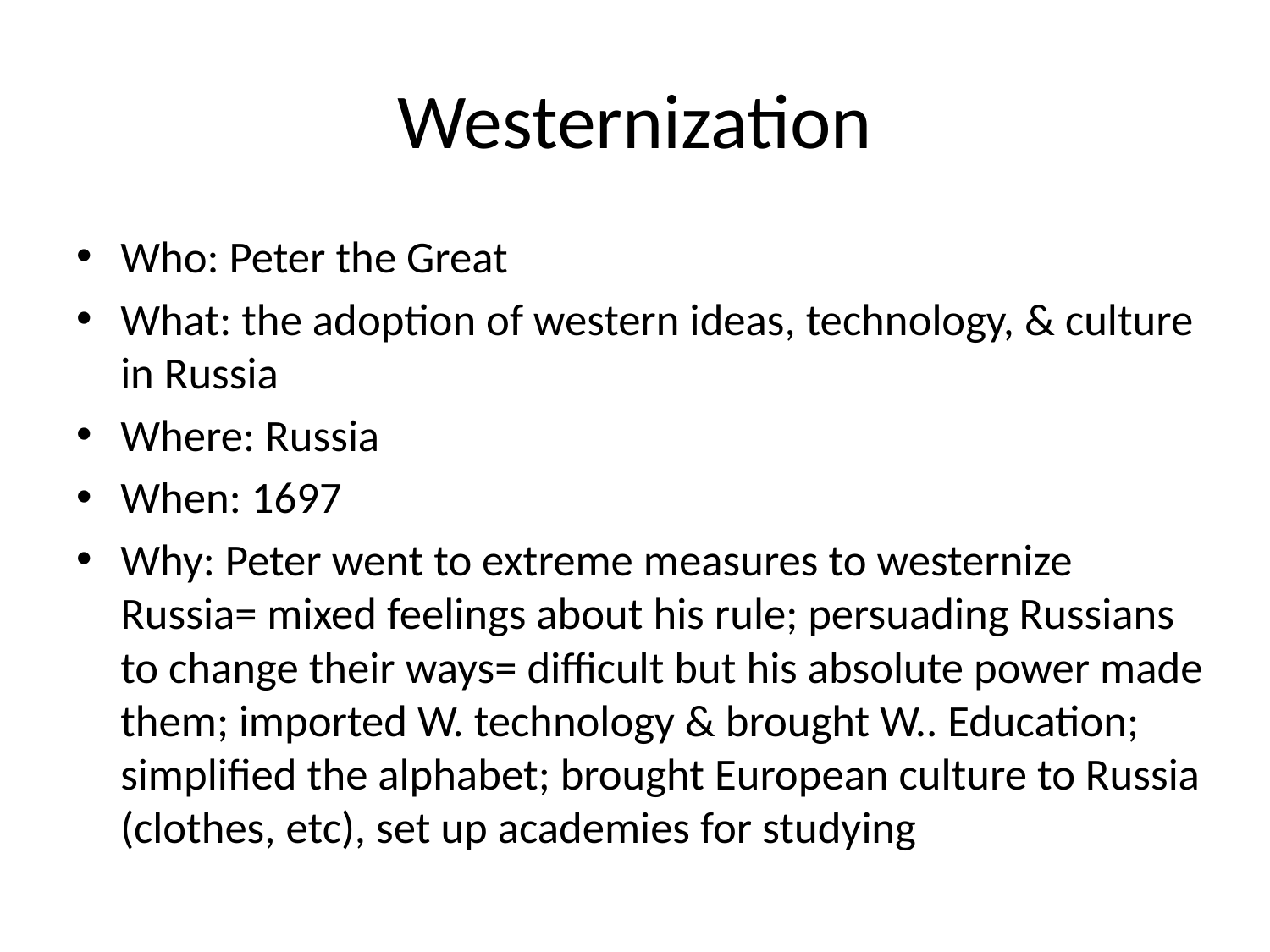

# Westernization
Who: Peter the Great
What: the adoption of western ideas, technology, & culture in Russia
Where: Russia
When: 1697
Why: Peter went to extreme measures to westernize Russia= mixed feelings about his rule; persuading Russians to change their ways= difficult but his absolute power made them; imported W. technology & brought W.. Education; simplified the alphabet; brought European culture to Russia (clothes, etc), set up academies for studying